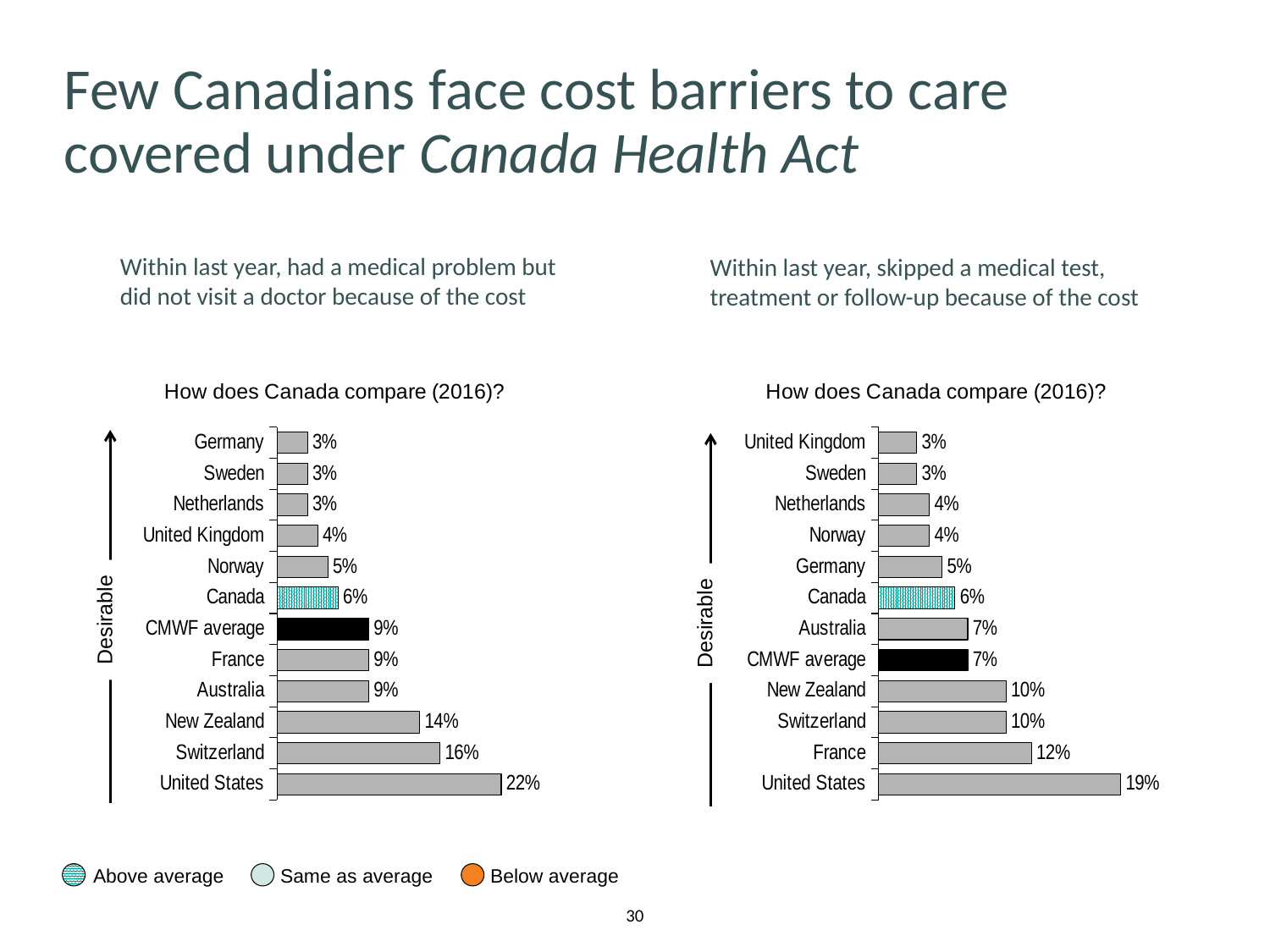

# Few Canadians face cost barriers to care covered under Canada Health Act
Within last year, had a medical problem but did not visit a doctor because of the cost
Within last year, skipped a medical test, treatment or follow-up because of the cost

### Chart

| Category | Column2 |
|---|---|
| United States | 0.22 |
| Switzerland | 0.16 |
| New Zealand | 0.14 |
| Australia | 0.09 |
| France | 0.09 |
| CMWF average | 0.09 |
| Canada | 0.06 |
| Norway | 0.05 |
| United Kingdom | 0.04 |
| Netherlands | 0.03 |
| Sweden | 0.03 |
| Germany | 0.03 |

### Chart

| Category | Column2 |
|---|---|
| United States | 0.19 |
| France | 0.12 |
| Switzerland | 0.1 |
| New Zealand | 0.1 |
| CMWF average | 0.07 |
| Australia | 0.07 |
| Canada | 0.06 |
| Germany | 0.05 |
| Norway | 0.04 |
| Netherlands | 0.04 |
| Sweden | 0.03 |
| United Kingdom | 0.03 |
Desirable
Desirable
Below average

Above average

Same as average